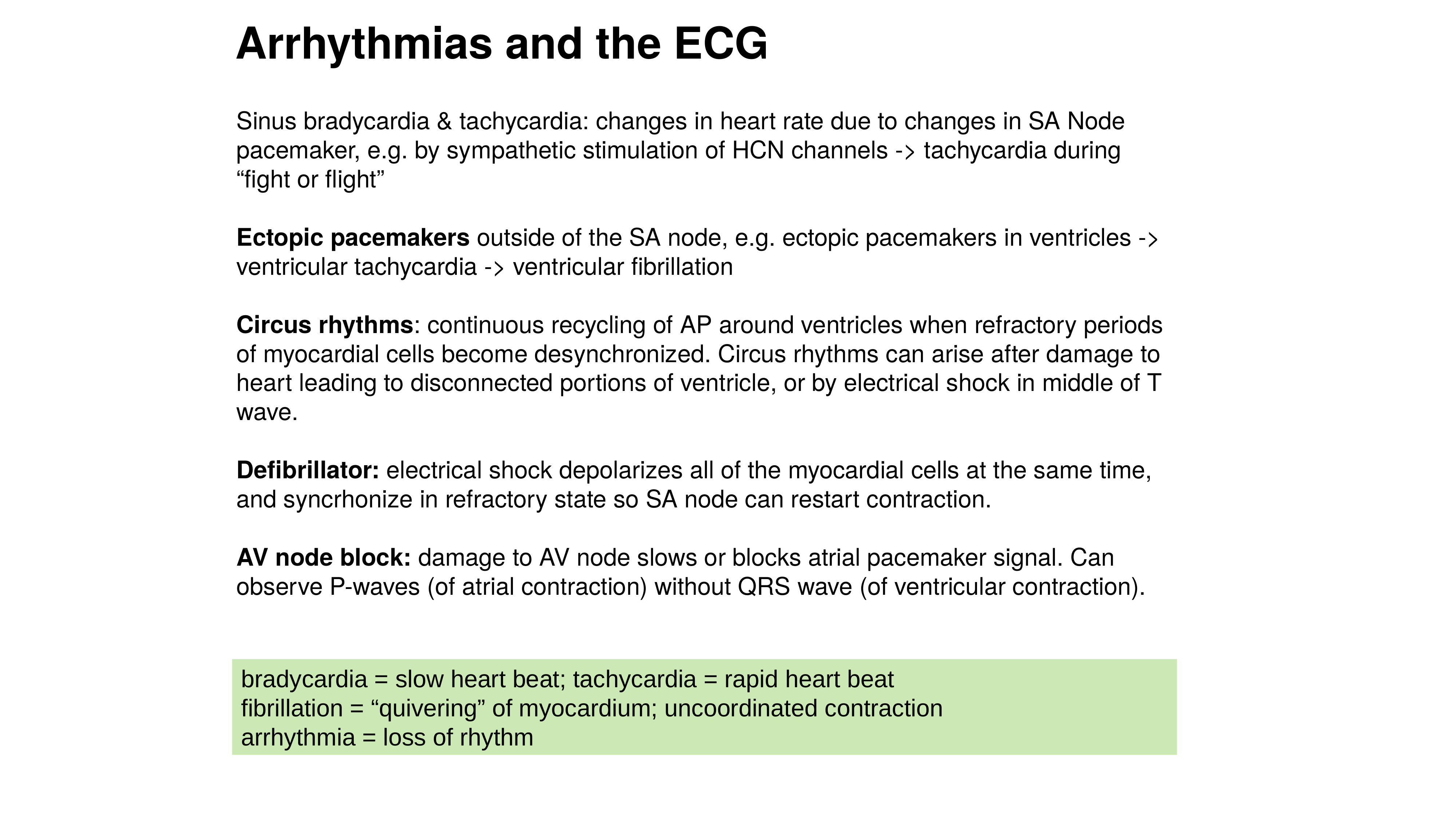

Arrhythmias and the ECG
Sinus bradycardia & tachycardia: changes in heart rate due to changes in SA Node pacemaker, e.g. by sympathetic stimulation of HCN channels -> tachycardia during “fight or flight”

Ectopic pacemakers outside of the SA node, e.g. ectopic pacemakers in ventricles -> ventricular tachycardia -> ventricular fibrillation

Circus rhythms: continuous recycling of AP around ventricles when refractory periods of myocardial cells become desynchronized. Circus rhythms can arise after damage to heart leading to disconnected portions of ventricle, or by electrical shock in middle of T wave.

Defibrillator: electrical shock depolarizes all of the myocardial cells at the same time, and syncrhonize in refractory state so SA node can restart contraction.

AV node block: damage to AV node slows or blocks atrial pacemaker signal. Can observe P-waves (of atrial contraction) without QRS wave (of ventricular contraction).
bradycardia = slow heart beat; tachycardia = rapid heart beat
fibrillation = “quivering” of myocardium; uncoordinated contraction
arrhythmia = loss of rhythm